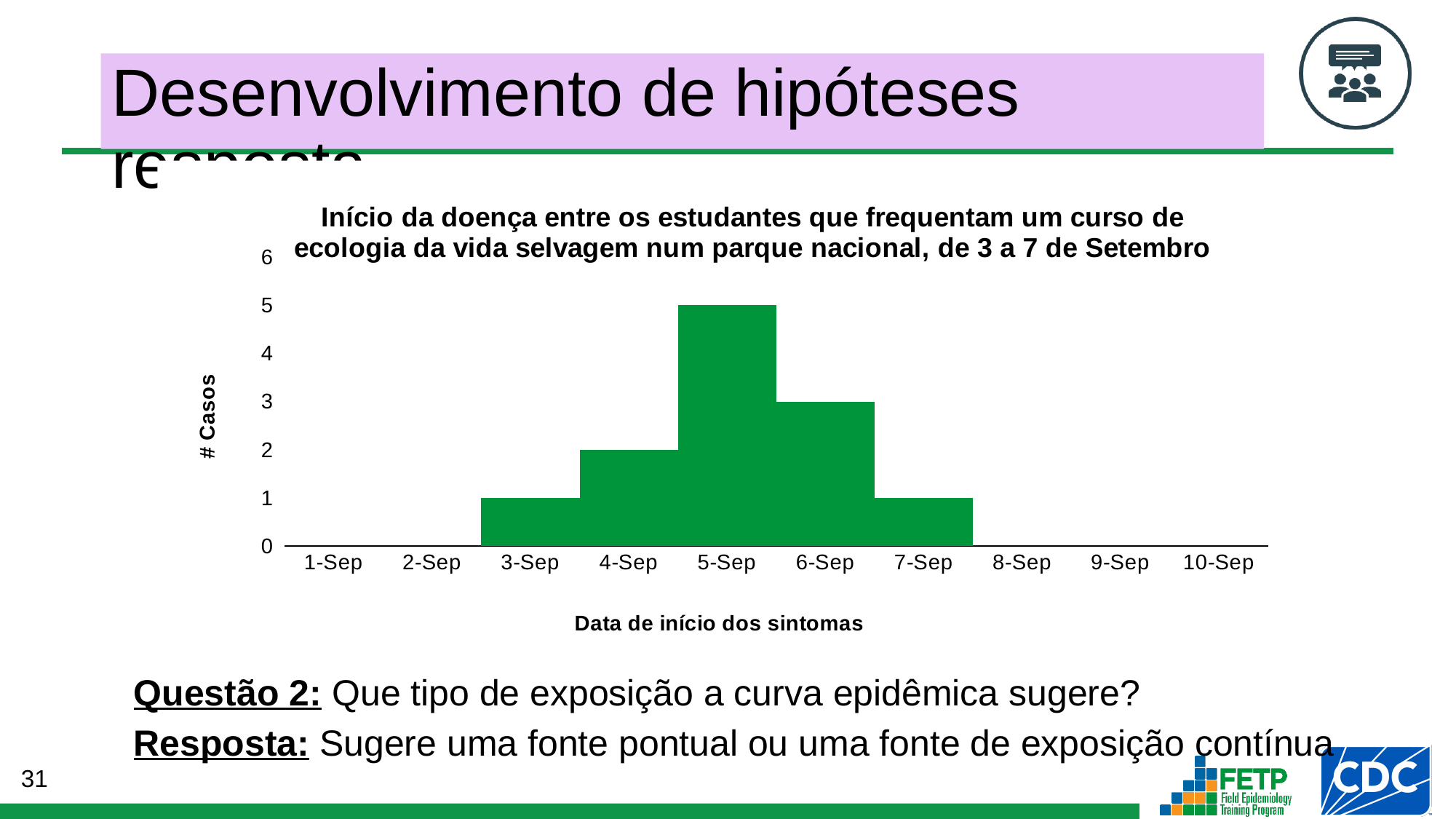

# Desenvolvimento de hipóteses resposta

### Chart: Início da doença entre os estudantes que frequentam um curso de ecologia da vida selvagem num parque nacional, de 3 a 7 de Setembro

| Category |  |
|---|---|
| 44805 | None |
| 44806 | None |
| 44807 | 1.0 |
| 44808 | 2.0 |
| 44809 | 5.0 |
| 44810 | 3.0 |
| 44811 | 1.0 |
| 44812 | None |
| 44813 | None |
| 44814 | None |
Questão 2: Que tipo de exposição a curva epidêmica sugere?
Resposta: Sugere uma fonte pontual ou uma fonte de exposição contínua